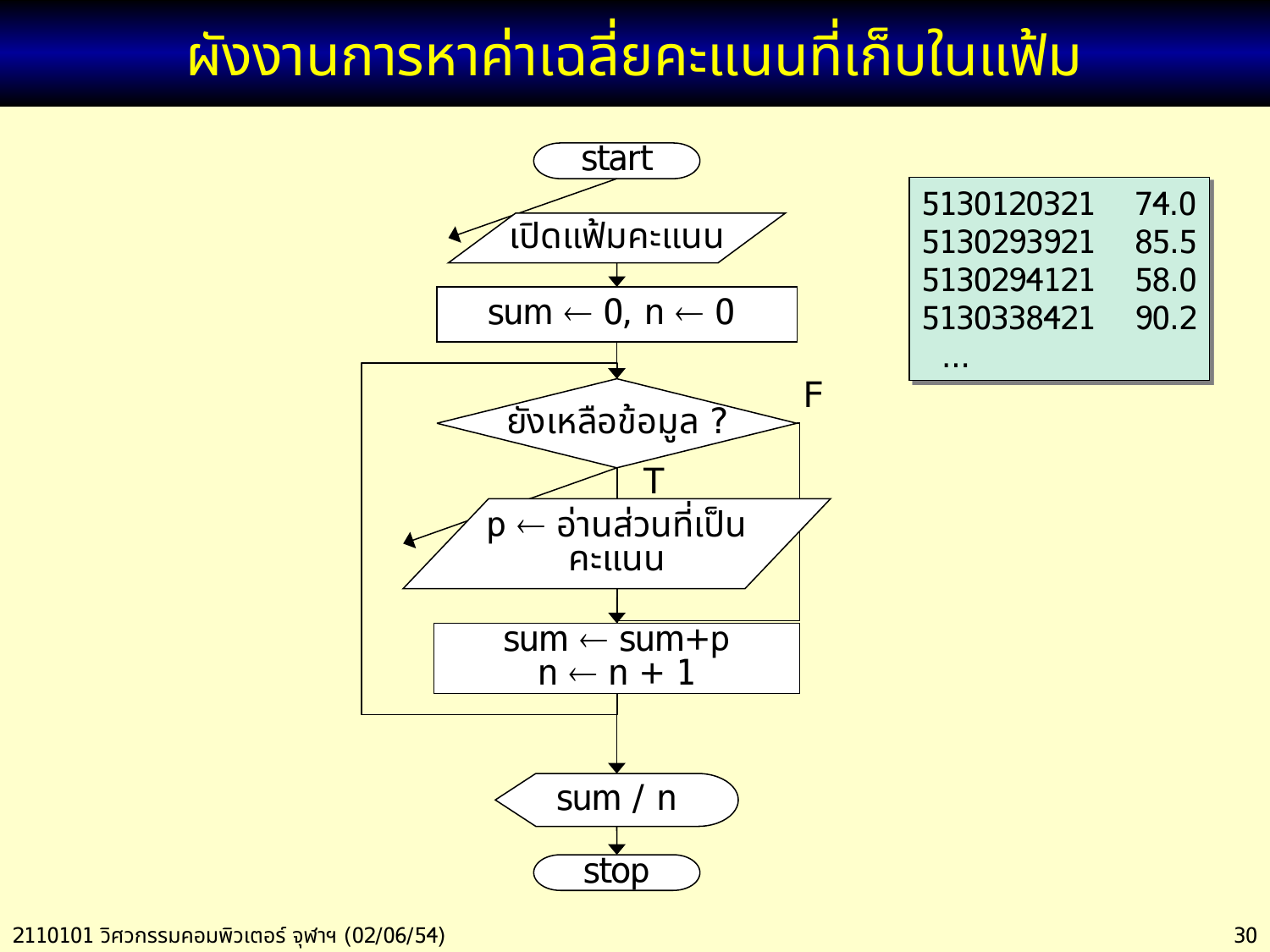

# ผังงานการหาค่าเฉลี่ยคะแนนที่เก็บในแฟ้ม
start
เปิดแฟ้มคะแนน
sum ← 0, n ← 0

F
ยังเหลือข้อมูล ?
T
p ← อ่านส่วนที่เป็น
คะแนน
sum ← sum+p
n ← n + 1
sum / n
stop
5130120321    74.0
5130293921    85.5
5130294121    58.0
5130338421    90.2
  ...